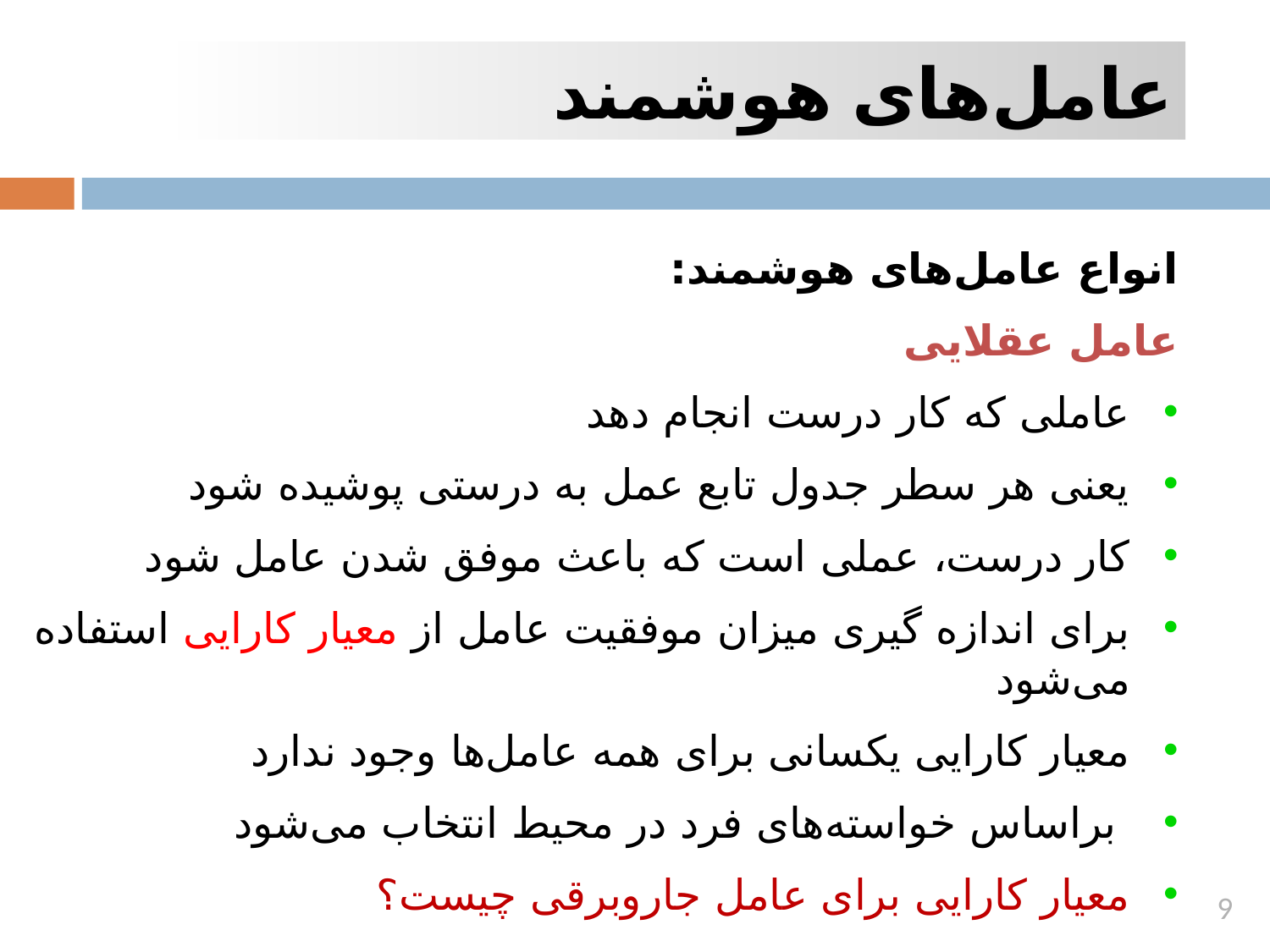

عامل‌های هوشمند

انواع عامل‌های هوشمند:
عامل عقلایی
عاملی که کار درست انجام دهد
یعنی هر سطر جدول تابع عمل به درستی پوشیده شود
کار درست، عملی است که باعث موفق‌ شدن عامل شود
برای اندازه گیری میزان موفقیت عامل از معیار کارایی استفاده می‌شود
معیار کارایی یکسانی برای همه عامل‌ها وجود ندارد
 براساس خواسته‌های فرد در محيط انتخاب می‌شود
معیار کارایی برای عامل جاروبرقی چیست؟

9